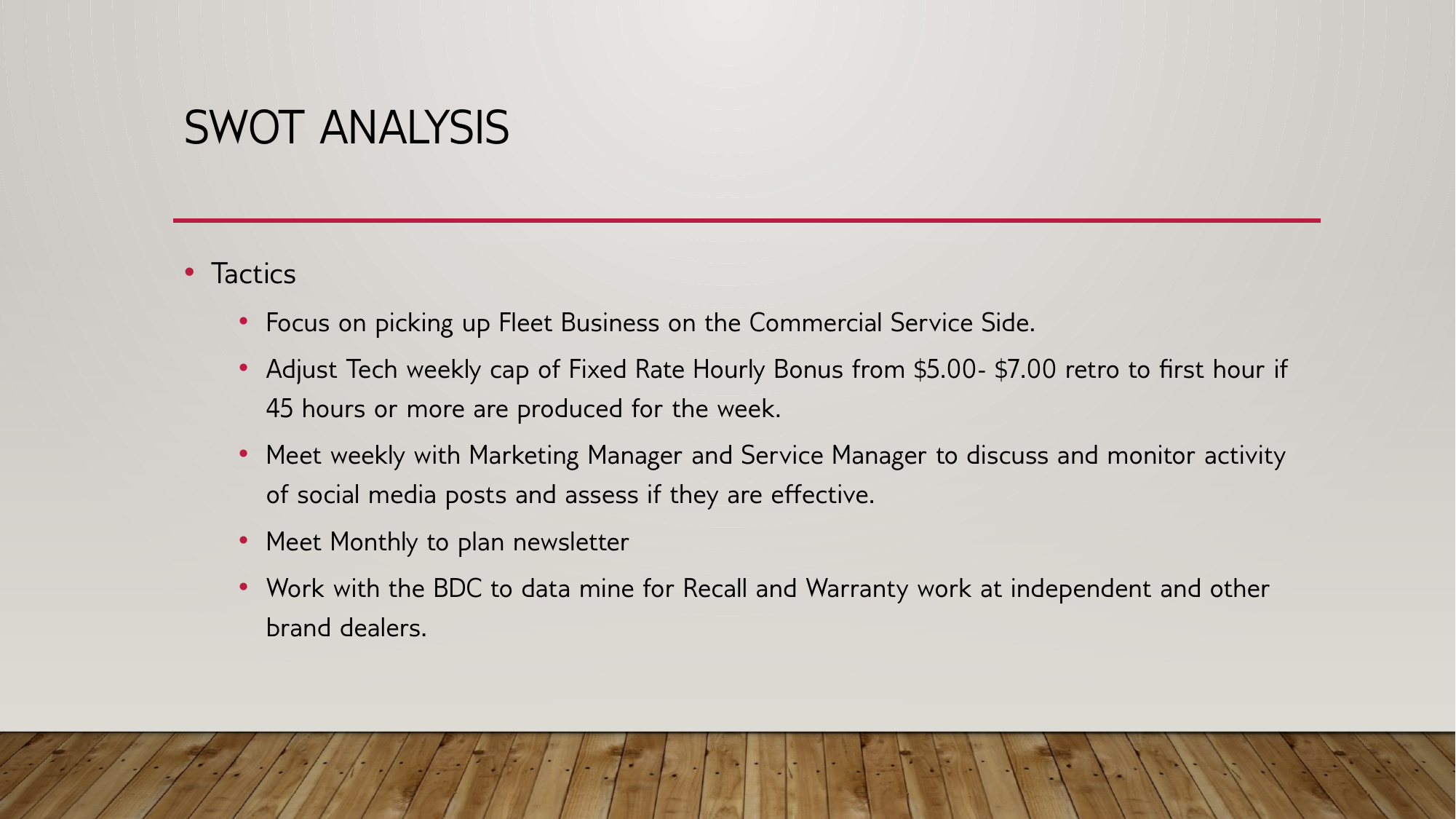

# SWOT Analysis
Tactics
Focus on picking up Fleet Business on the Commercial Service Side.
Adjust Tech weekly cap of Fixed Rate Hourly Bonus from $5.00- $7.00 retro to first hour if 45 hours or more are produced for the week.
Meet weekly with Marketing Manager and Service Manager to discuss and monitor activity of social media posts and assess if they are effective.
Meet Monthly to plan newsletter
Work with the BDC to data mine for Recall and Warranty work at independent and other brand dealers.